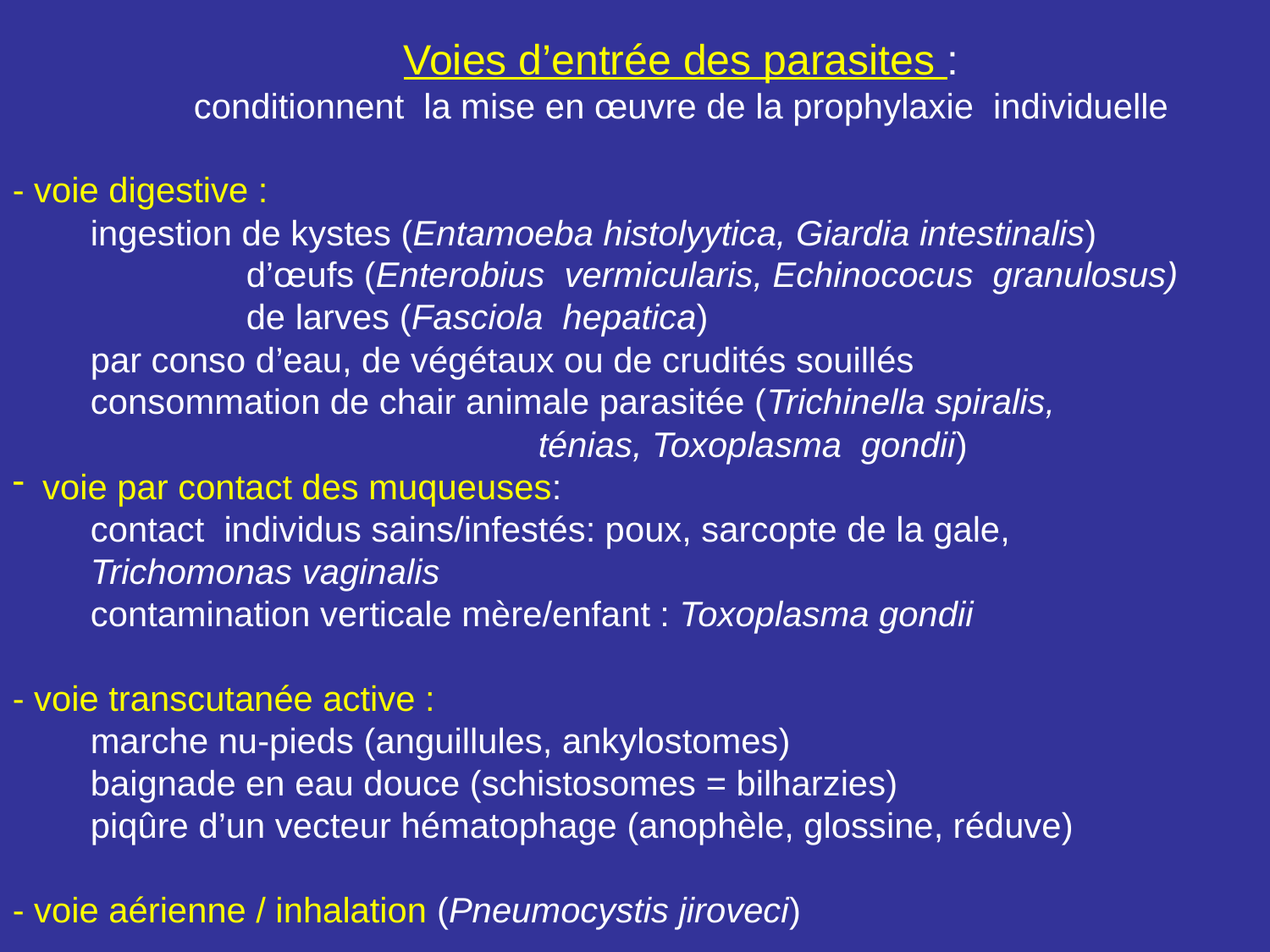

Voies d’entrée des parasites :
conditionnent  la mise en œuvre de la prophylaxie  individuelle

- voie digestive :
        ingestion de kystes (Entamoeba histolyytica, Giardia intestinalis)
                        d’œufs (Enterobius  vermicularis, Echinococus  granulosus)
                        de larves (Fasciola  hepatica)
        par conso d’eau, de végétaux ou de crudités souillés
        consommation de chair animale parasitée (Trichinella spiralis,
                                                      ténias, Toxoplasma  gondii)
voie par contact des muqueuses:
        contact  individus sains/infestés: poux, sarcopte de la gale,
        Trichomonas vaginalis
        contamination verticale mère/enfant : Toxoplasma gondii

- voie transcutanée active :
        marche nu-pieds (anguillules, ankylostomes)
        baignade en eau douce (schistosomes = bilharzies)
        piqûre d’un vecteur hématophage (anophèle, glossine, réduve)

- voie aérienne / inhalation (Pneumocystis jiroveci)